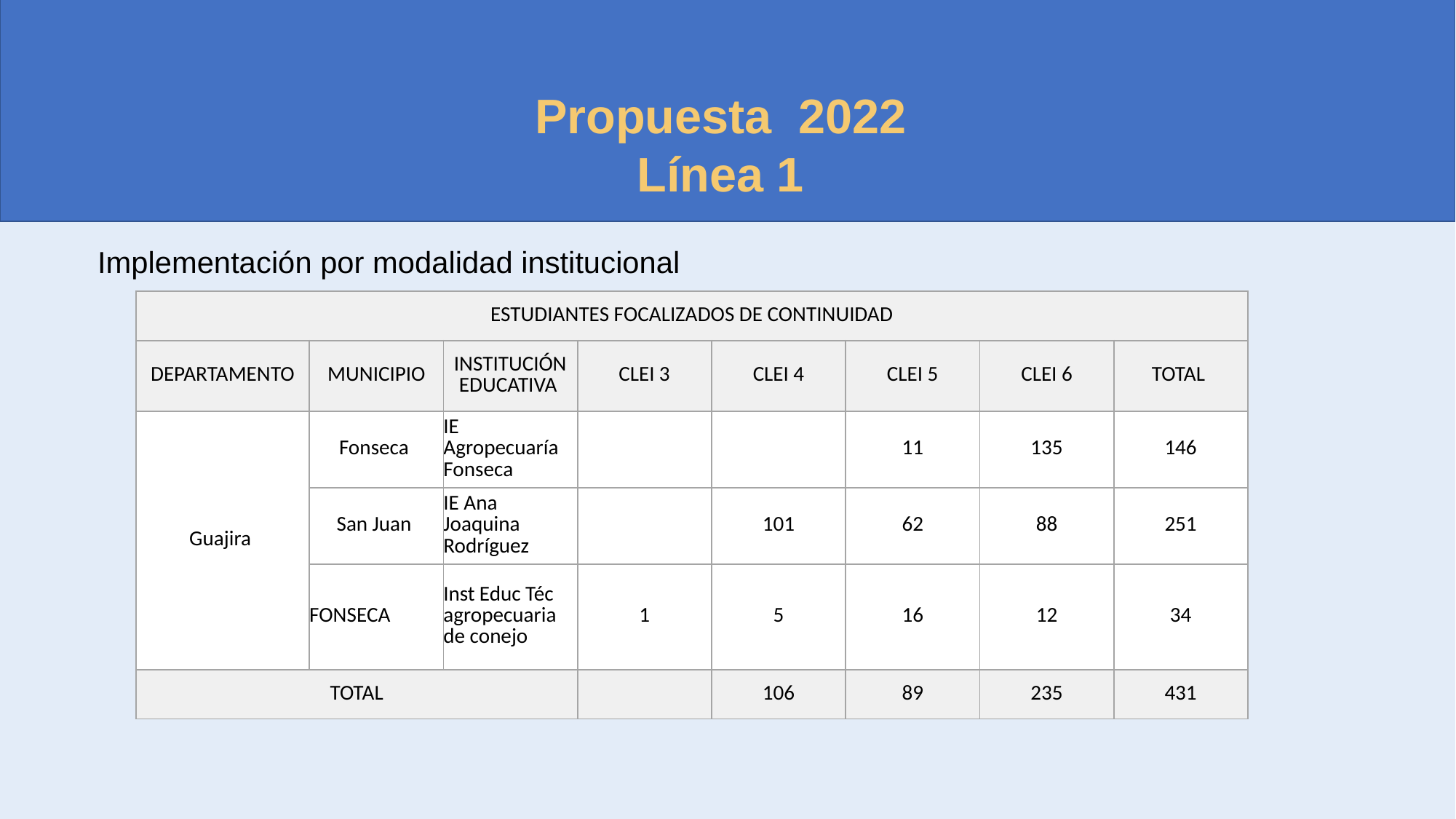

Propuesta  2022
Línea 1
Implementación por modalidad institucional
| ESTUDIANTES FOCALIZADOS DE CONTINUIDAD |  |  |  |  |  |  |  |
| --- | --- | --- | --- | --- | --- | --- | --- |
| DEPARTAMENTO | MUNICIPIO | INSTITUCIÓN EDUCATIVA | CLEI 3 | CLEI 4 | CLEI 5 | CLEI 6 | TOTAL |
| Guajira | Fonseca | IE Agropecuaría Fonseca |  |  | 11 | 135 | 146 |
|  | San Juan | IE Ana Joaquina Rodríguez |  | 101 | 62 | 88 | 251 |
|  | FONSECA | Inst Educ Téc agropecuaria de conejo | 1 | 5 | 16 | 12 | 34 |
| TOTAL |  |  |  | 106 | 89 | 235 | 431 |